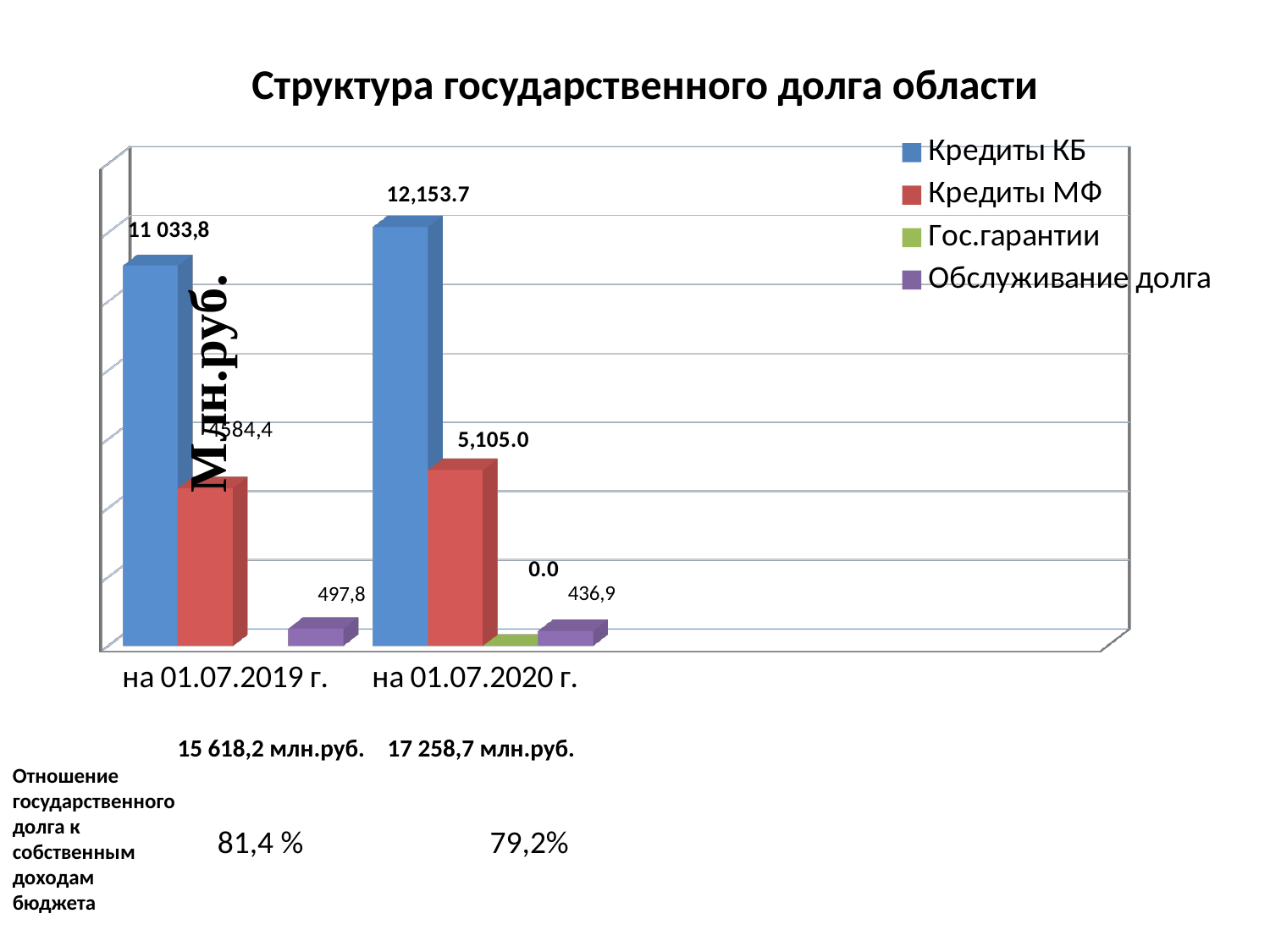

# Структура государственного долга области

[unsupported chart]

15 618,2 млн.руб.
17 258,7 млн.руб.
Отношение государственного долга к собственным доходам бюджета
81,4 %                          79,2%